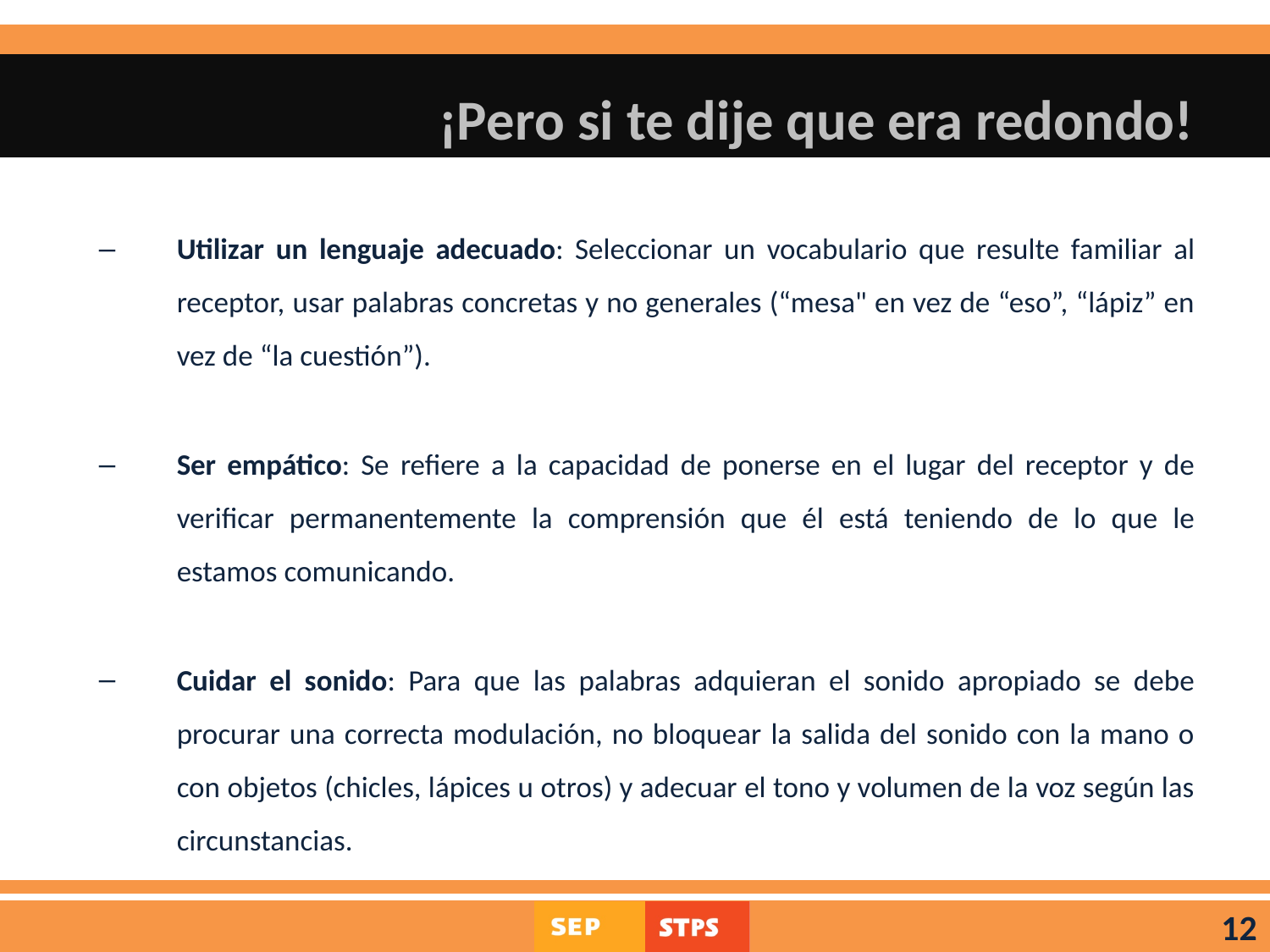

# ¡Pero si te dije que era redondo!
Utilizar un lenguaje adecuado: Seleccionar un vocabulario que resulte familiar al receptor, usar palabras concretas y no generales (“mesa" en vez de “eso”, “lápiz” en vez de “la cuestión”).

Ser empático: Se refiere a la capacidad de ponerse en el lugar del receptor y de verificar permanentemente la comprensión que él está teniendo de lo que le estamos comunicando.

Cuidar el sonido: Para que las palabras adquieran el sonido apropiado se debe procurar una correcta modulación, no bloquear la salida del sonido con la mano o con objetos (chicles, lápices u otros) y adecuar el tono y volumen de la voz según las circunstancias.

12